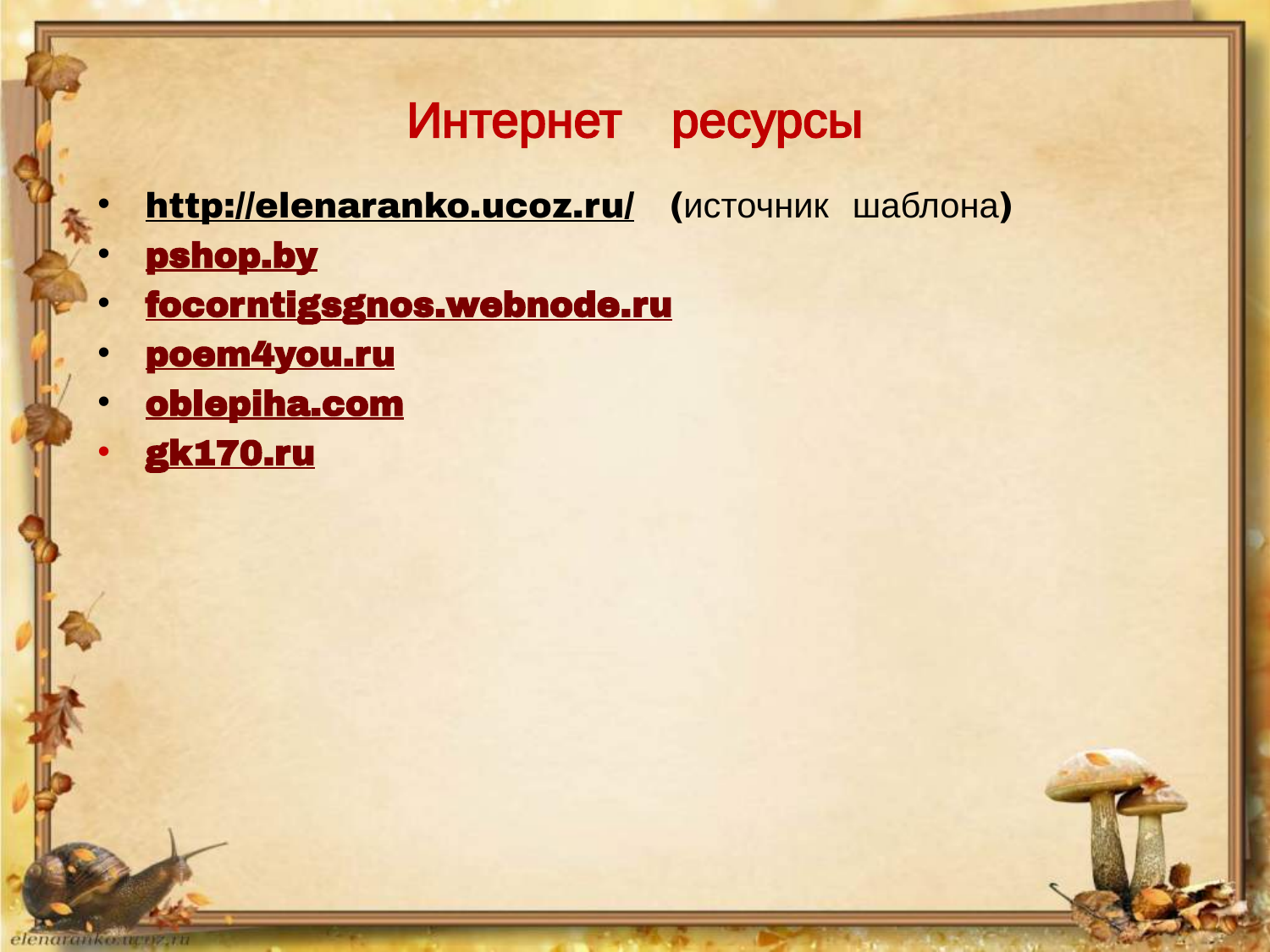

# Интернет   ресурсы
http://elenaranko.ucoz.ru/   (источник  шаблона)
pshop.by
focorntigsgnos.webnode.ru
poem4you.ru
oblepiha.com
gk170.ru